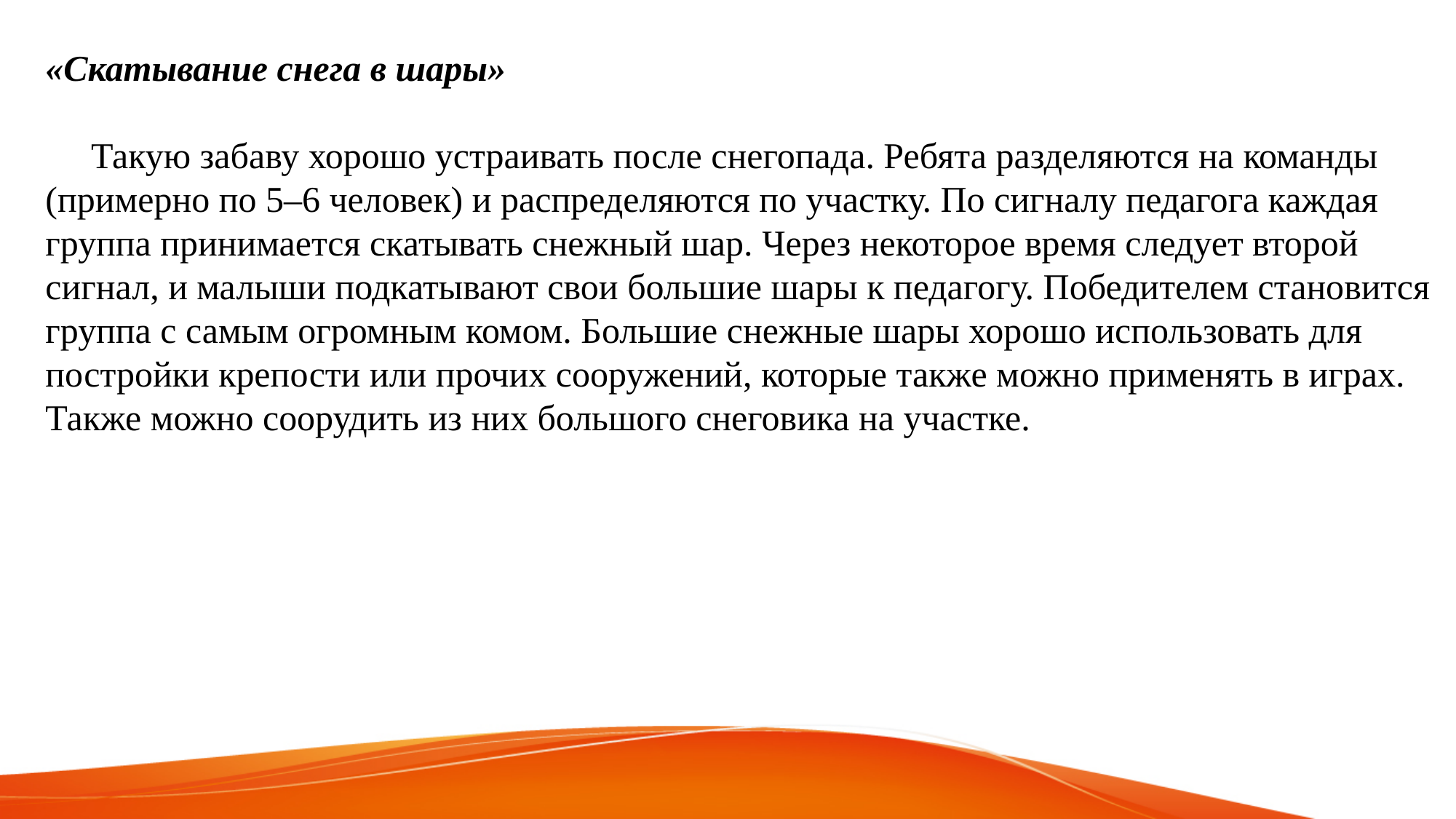

«Скатывание снега в шары»

     Такую забаву хорошо устраивать после снегопада. Ребята разделяются на команды (примерно по 5–6 человек) и распределяются по участку. По сигналу педагога каждая группа принимается скатывать снежный шар. Через некоторое время следует второй сигнал, и малыши подкатывают свои большие шары к педагогу. Победителем становится группа с самым огромным комом. Большие снежные шары хорошо использовать для постройки крепости или прочих сооружений, которые также можно применять в играх. Также можно соорудить из них большого снеговика на участке.